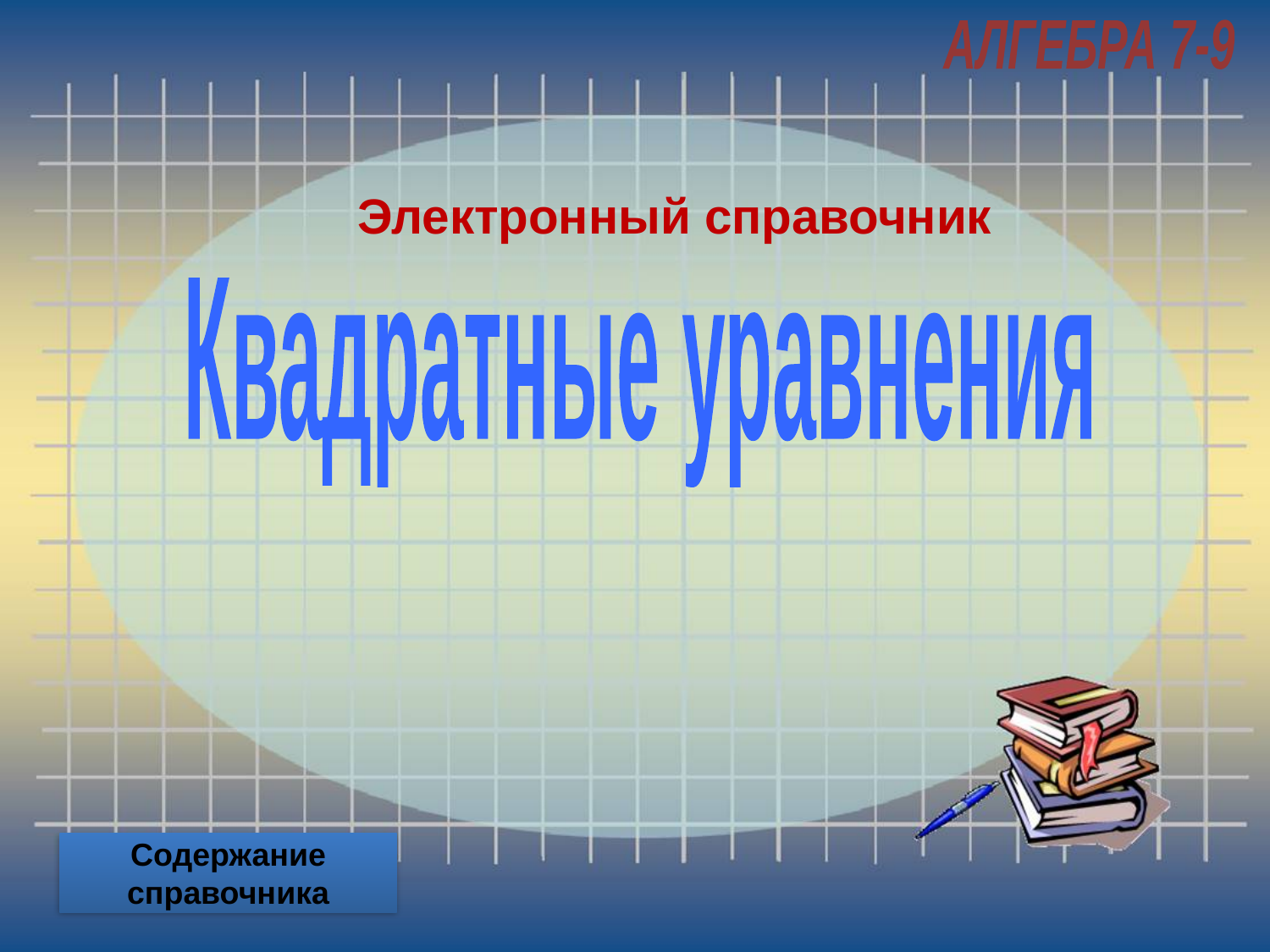

АЛГЕБРА 7-9
Электронный справочник
 Квадратные уравнения
Содержание справочника